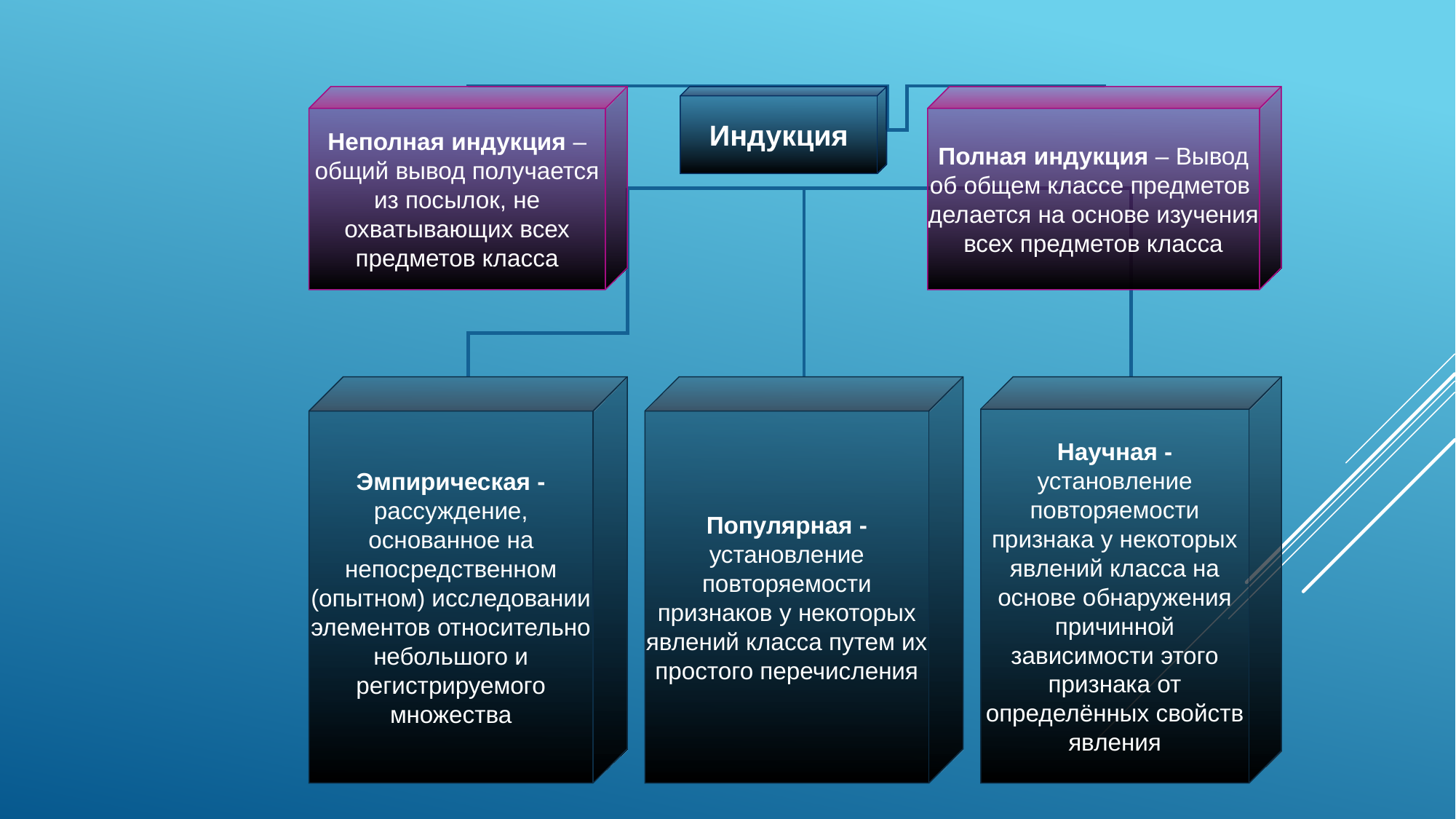

Неполная индукция – общий вывод получается из посылок, не охватывающих всех предметов класса
Индукция
Полная индукция – Вывод об общем классе предметов  делается на основе изучения всех предметов класса
Эмпирическая - рассуждение, основанное на непосредственном (опытном) исследовании элементов относительно небольшого и регистрируемого множества
Популярная -установление повторяемости признаков у некоторых явлений класса путем их простого перечисления
Научная - установление повторяемости признака у некоторых явлений класса на основе обнаружения причинной зависимости этого признака от определённых свойств явления